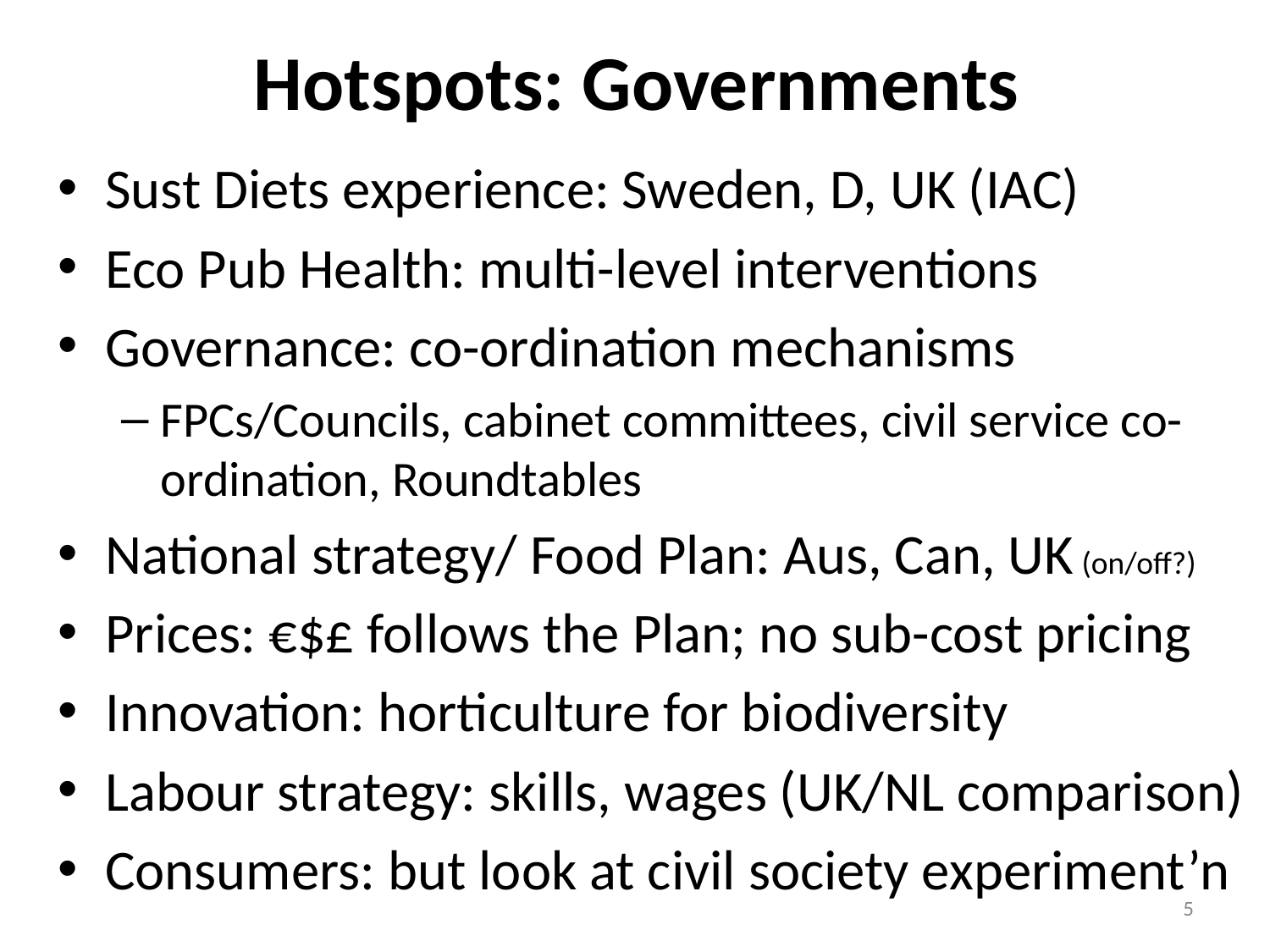

# Hotspots: Governments
Sust Diets experience: Sweden, D, UK (IAC)
Eco Pub Health: multi-level interventions
Governance: co-ordination mechanisms
FPCs/Councils, cabinet committees, civil service co-ordination, Roundtables
National strategy/ Food Plan: Aus, Can, UK (on/off?)
Prices: €$£ follows the Plan; no sub-cost pricing
Innovation: horticulture for biodiversity
Labour strategy: skills, wages (UK/NL comparison)
Consumers: but look at civil society experiment’n
5